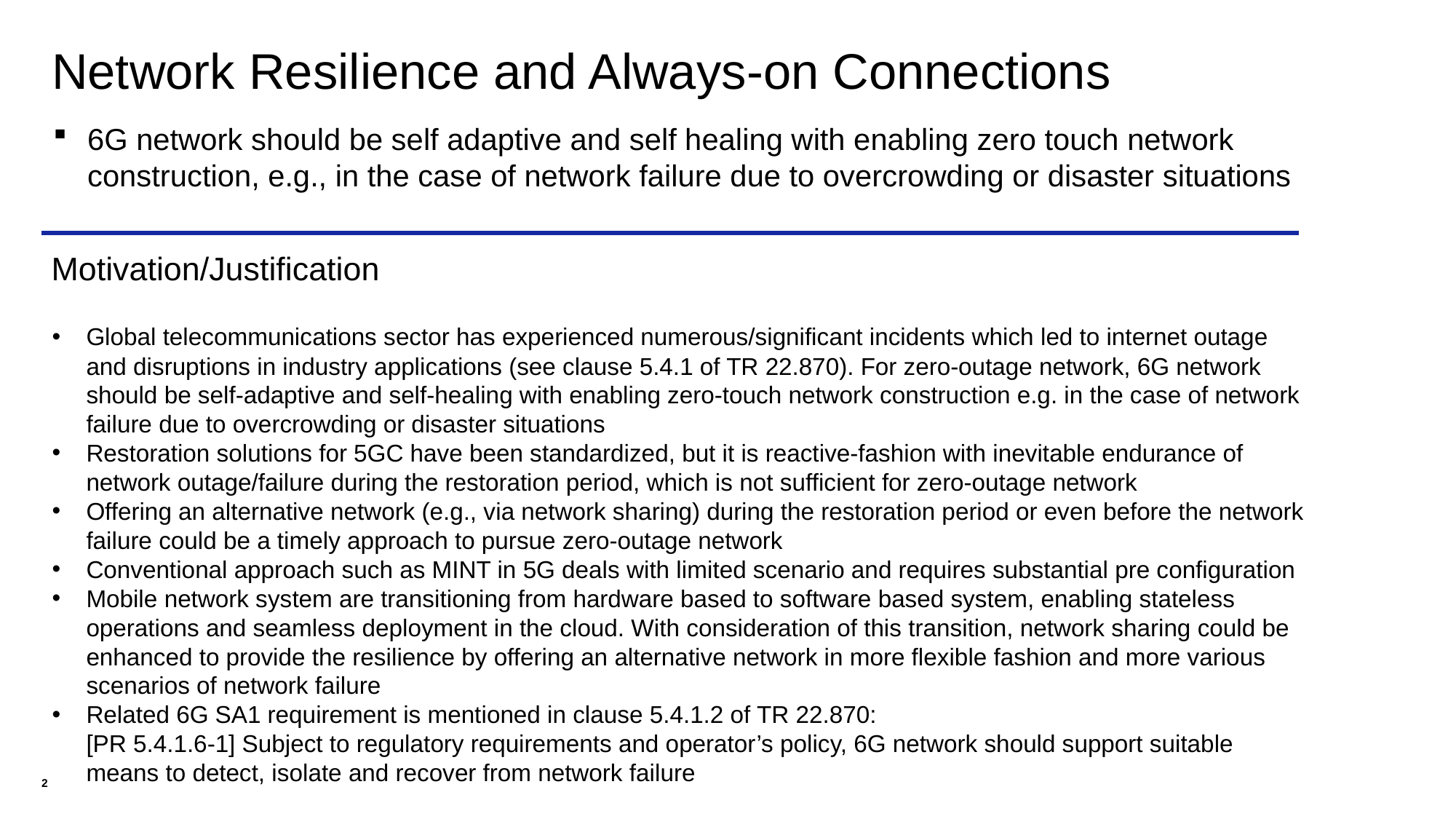

Network Resilience and Always-on Connections
6G network should be self adaptive and self healing with enabling zero touch network construction, e.g., in the case of network failure due to overcrowding or disaster situations
Motivation/Justification

Global telecommunications sector has experienced numerous/significant incidents which led to internet outage and disruptions in industry applications (see clause 5.4.1 of TR 22.870). For zero-outage network, 6G network should be self-adaptive and self-healing with enabling zero-touch network construction e.g. in the case of network failure due to overcrowding or disaster situations
Restoration solutions for 5GC have been standardized, but it is reactive-fashion with inevitable endurance of network outage/failure during the restoration period, which is not sufficient for zero-outage network
Offering an alternative network (e.g., via network sharing) during the restoration period or even before the network failure could be a timely approach to pursue zero-outage network
Conventional approach such as MINT in 5G deals with limited scenario and requires substantial pre configuration
Mobile network system are transitioning from hardware based to software based system, enabling stateless operations and seamless deployment in the cloud. With consideration of this transition, network sharing could be enhanced to provide the resilience by offering an alternative network in more flexible fashion and more various scenarios of network failure
Related 6G SA1 requirement is mentioned in clause 5.4.1.2 of TR 22.870:
[PR 5.4.1.6-1] Subject to regulatory requirements and operator’s policy, 6G network should support suitable means to detect, isolate and recover from network failure